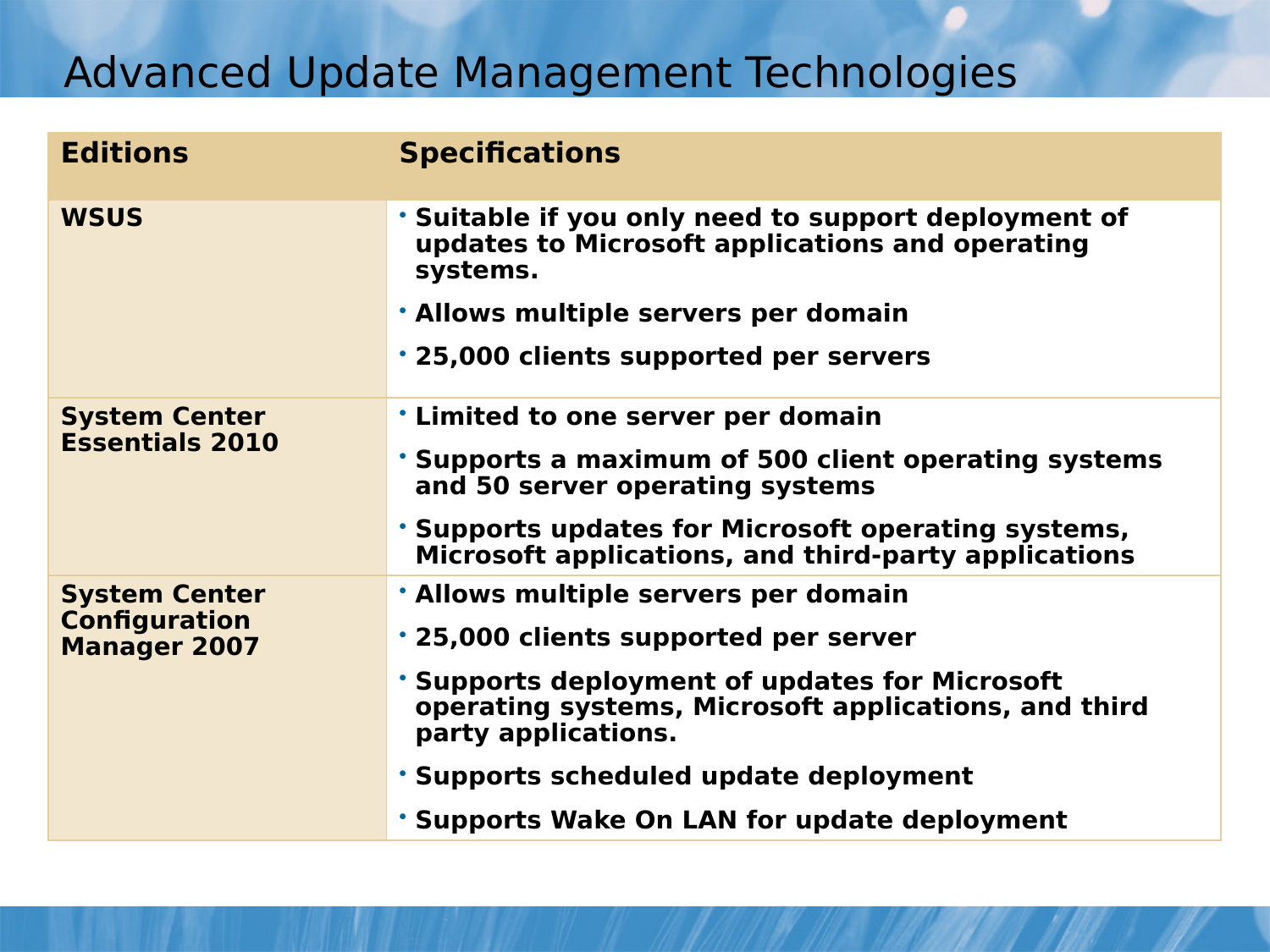

# Advanced Update Management Technologies
| Editions | Specifications |
| --- | --- |
| WSUS | Suitable if you only need to support deployment of updates to Microsoft applications and operating systems. Allows multiple servers per domain 25,000 clients supported per servers |
| System Center Essentials 2010 | Limited to one server per domain Supports a maximum of 500 client operating systems and 50 server operating systems Supports updates for Microsoft operating systems, Microsoft applications, and third-party applications |
| System Center Configuration Manager 2007 | Allows multiple servers per domain 25,000 clients supported per server Supports deployment of updates for Microsoft operating systems, Microsoft applications, and third party applications. Supports scheduled update deployment Supports Wake On LAN for update deployment |